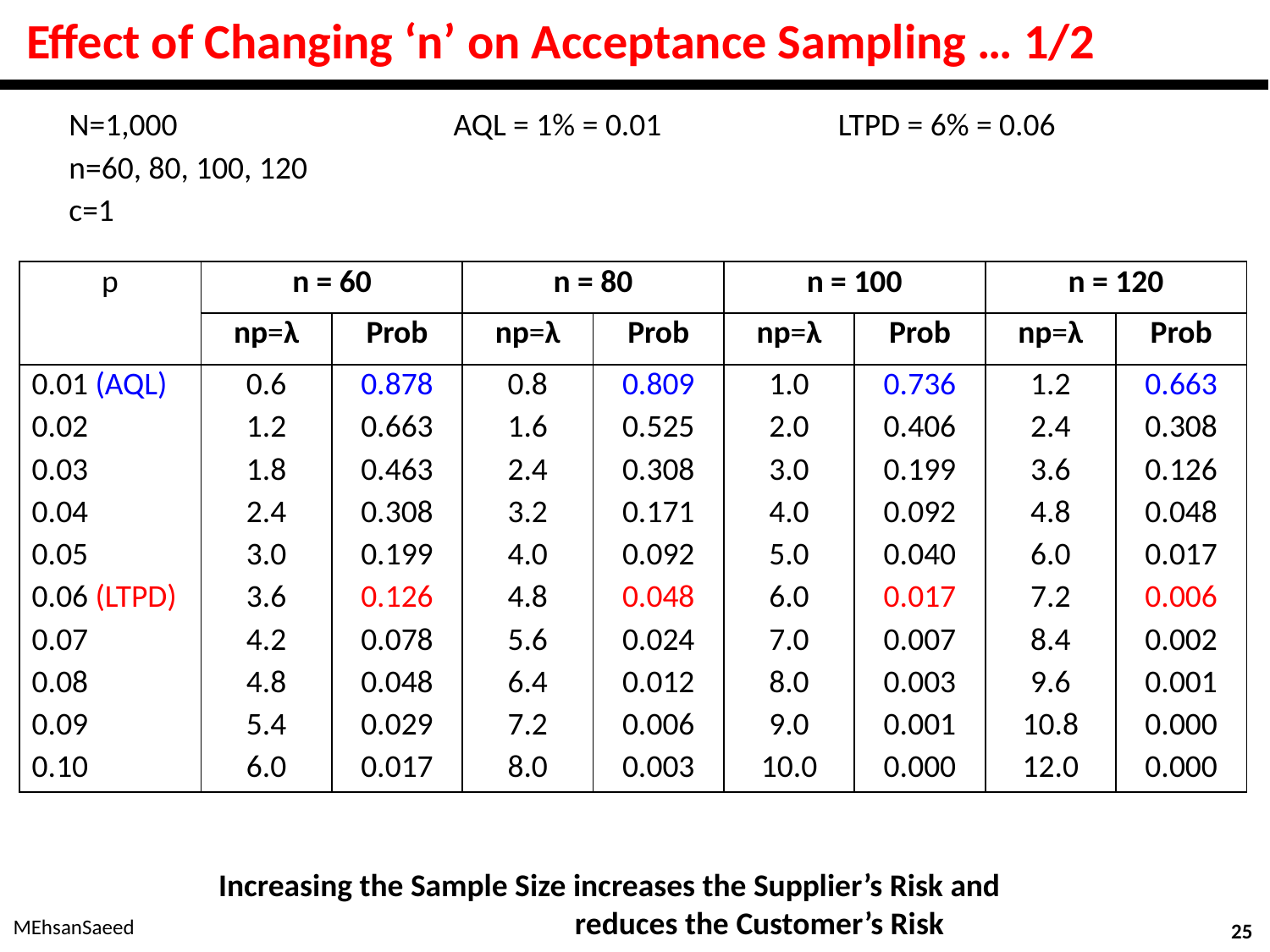

# Effect of Changing ‘n’ on Acceptance Sampling … 1/2
| N=1,000 n=60, 80, 100, 120 c=1 | AQL = 1% = 0.01 | LTPD = 6% = 0.06 |
| --- | --- | --- |
| p | n = 60 |  | n = 80 |  | n = 100 |  | n = 120 |  |
| --- | --- | --- | --- | --- | --- | --- | --- | --- |
|  | np=λ | Prob | np=λ | Prob | np=λ | Prob | np=λ | Prob |
| 0.01 (AQL) 0.02 0.03 0.04 0.05 0.06 (LTPD) 0.07 0.08 0.09 0.10 | 0.6 1.2 1.8 2.4 3.0 3.6 4.2 4.8 5.4 6.0 | 0.878 0.663 0.463 0.308 0.199 0.126 0.078 0.048 0.029 0.017 | 0.8 1.6 2.4 3.2 4.0 4.8 5.6 6.4 7.2 8.0 | 0.809 0.525 0.308 0.171 0.092 0.048 0.024 0.012 0.006 0.003 | 1.0 2.0 3.0 4.0 5.0 6.0 7.0 8.0 9.0 10.0 | 0.736 0.406 0.199 0.092 0.040 0.017 0.007 0.003 0.001 0.000 | 1.2 2.4 3.6 4.8 6.0 7.2 8.4 9.6 10.8 12.0 | 0.663 0.308 0.126 0.048 0.017 0.006 0.002 0.001 0.000 0.000 |
Increasing the Sample Size increases the Supplier’s Risk and reduces the Customer’s Risk
MEhsanSaeed
25